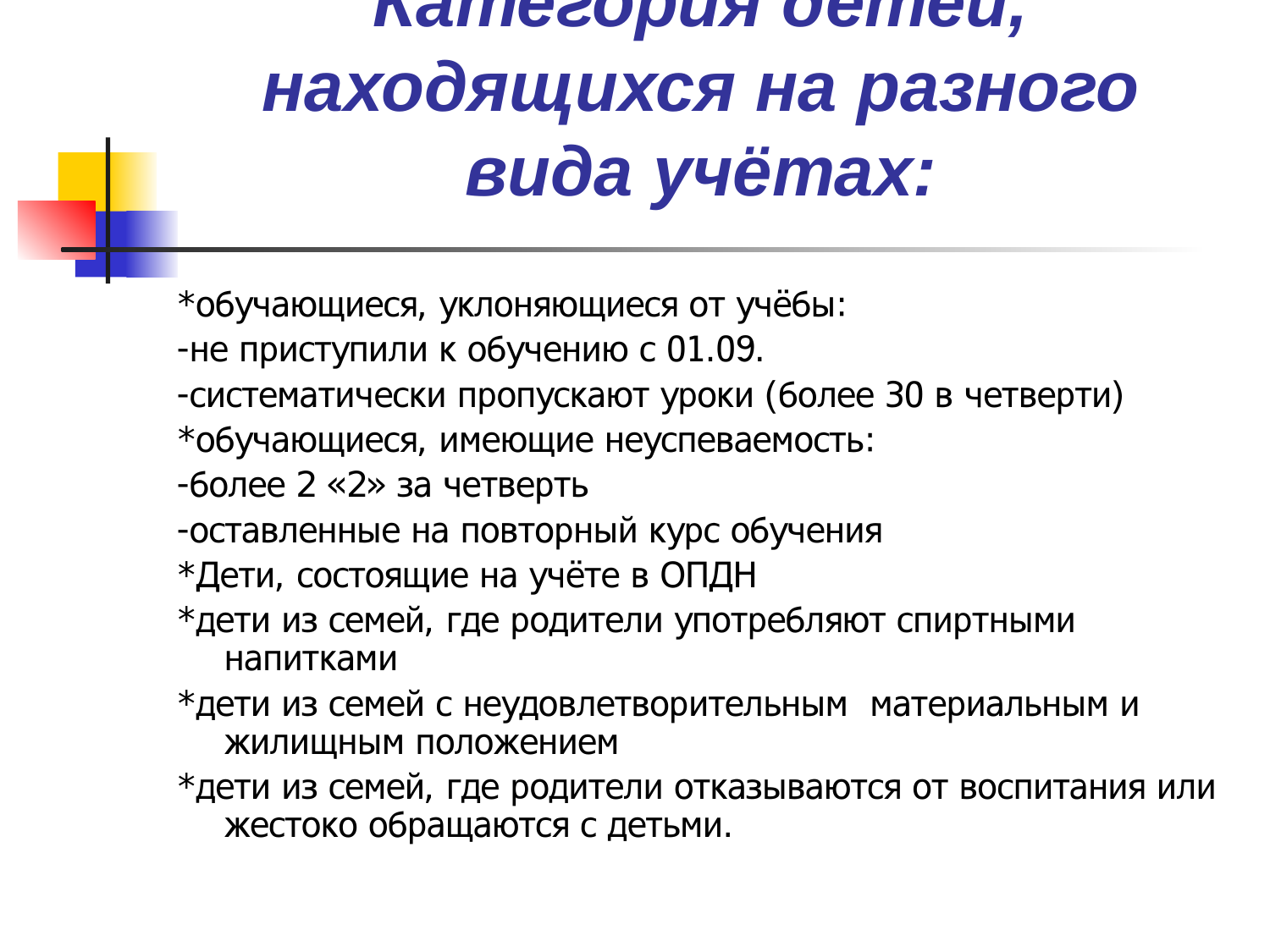

# Категория детей, находящихся на разного вида учётах:
*обучающиеся, уклоняющиеся от учёбы:
-не приступили к обучению с 01.09.
-систематически пропускают уроки (более 30 в четверти)
*обучающиеся, имеющие неуспеваемость:
-более 2 «2» за четверть
-оставленные на повторный курс обучения
*Дети, состоящие на учёте в ОПДН
*дети из семей, где родители употребляют спиртными напитками
*дети из семей с неудовлетворительным  материальным и жилищным положением
*дети из семей, где родители отказываются от воспитания или жестоко обращаются с детьми.